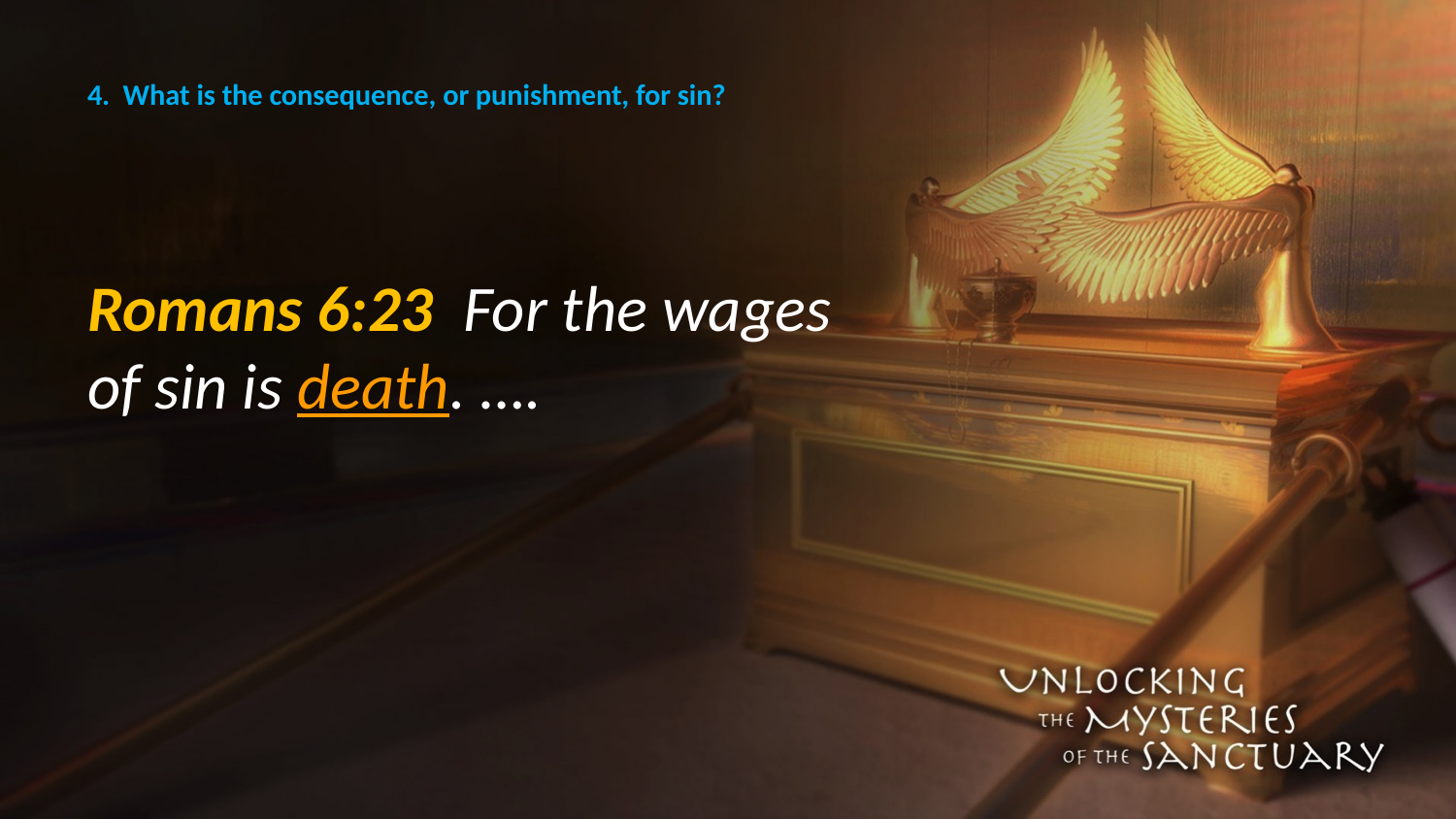

# 4.  What is the consequence, or punishment, for sin?

Romans 6:23  For the wages of sin is death. ….